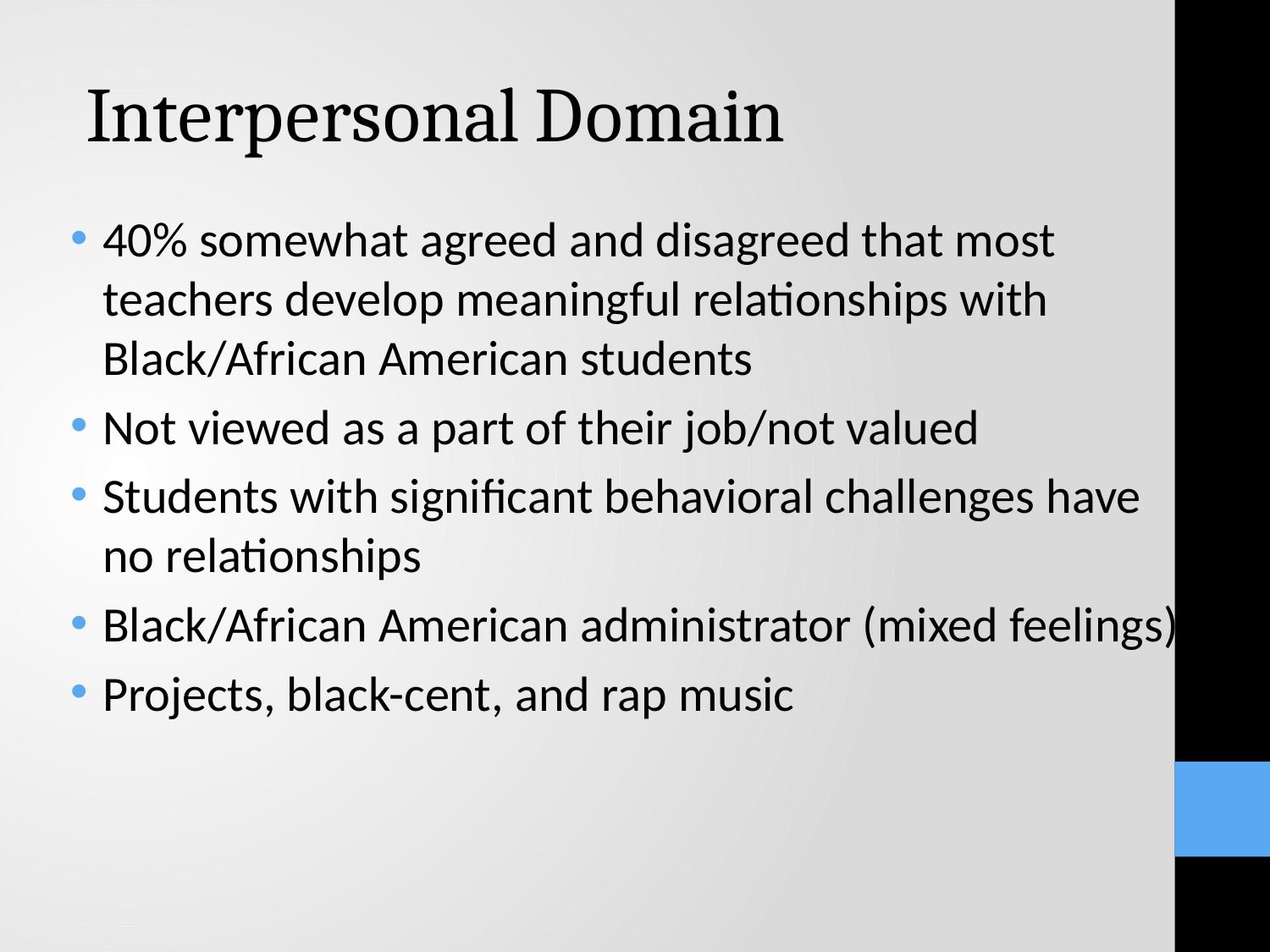

# Interpersonal Domain
40% somewhat agreed and disagreed that most teachers develop meaningful relationships with Black/African American students
Not viewed as a part of their job/not valued
Students with significant behavioral challenges have no relationships
Black/African American administrator (mixed feelings)
Projects, black-cent, and rap music